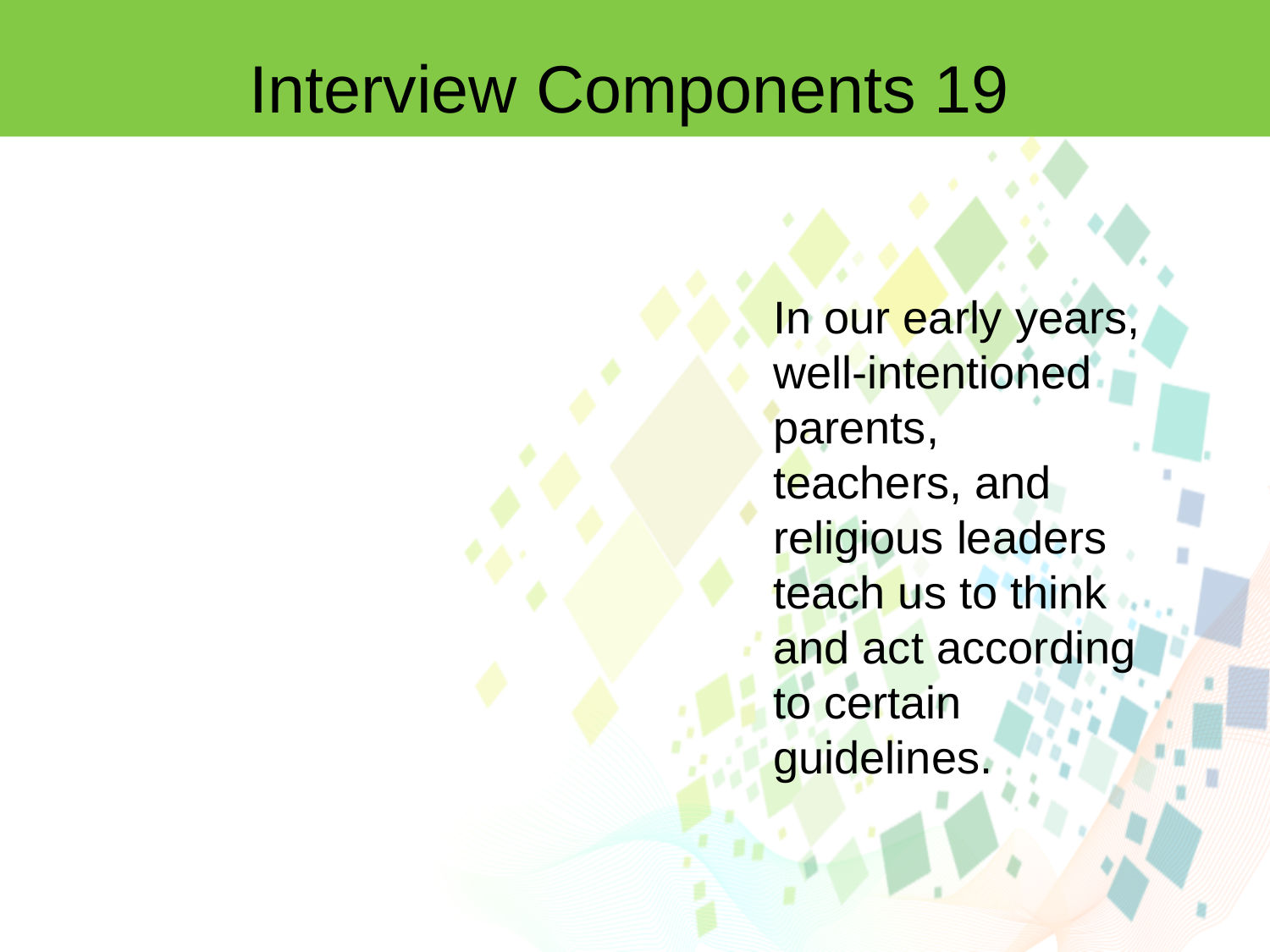

Interview Components 19
In our early years, well-intentioned parents,
teachers, and religious leaders teach us to think and act according to certain guidelines.